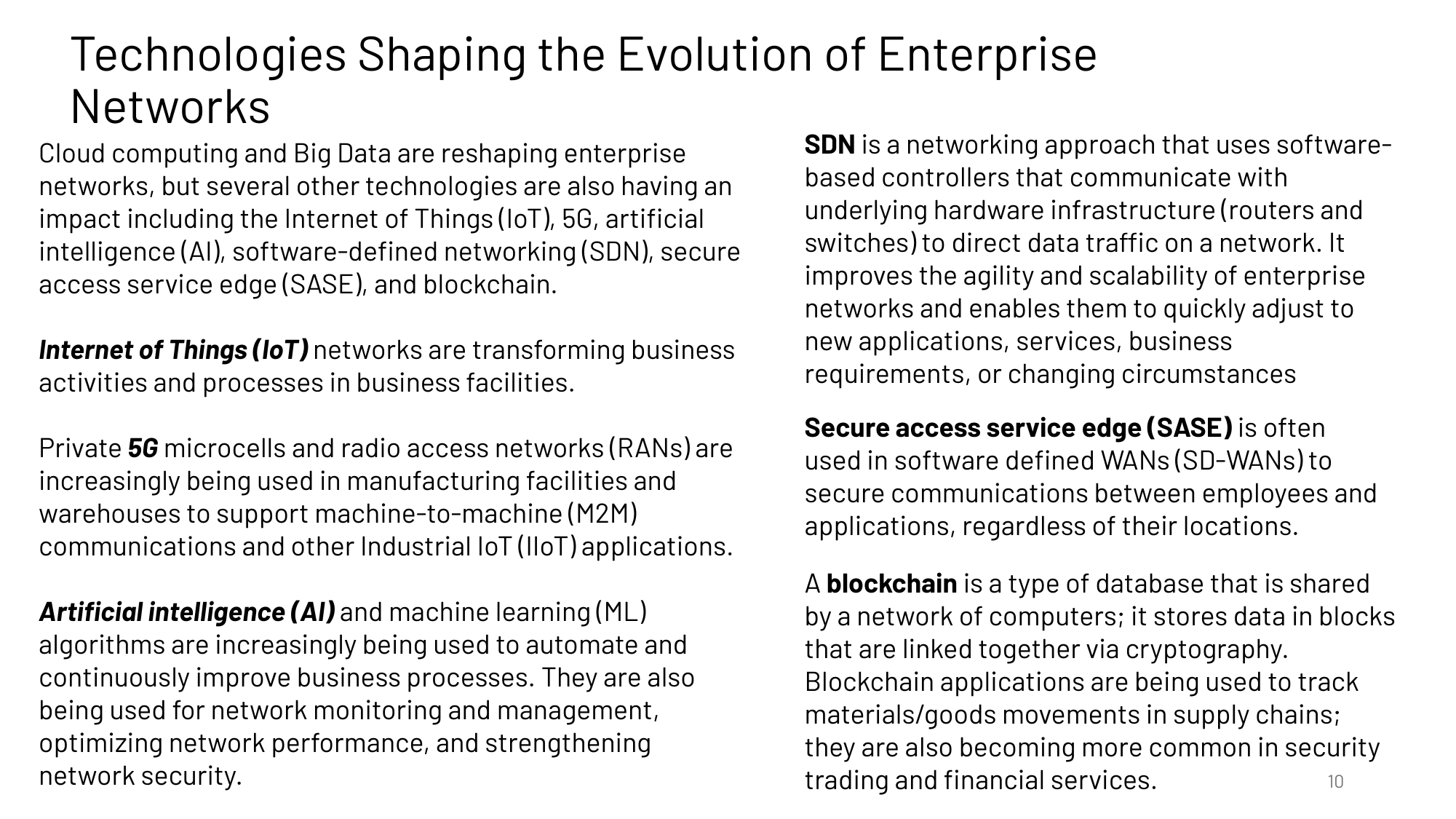

# Technologies Shaping the Evolution of Enterprise Networks
SDN is a networking approach that uses software-based controllers that communicate with underlying hardware infrastructure (routers and switches) to direct data traffic on a network. It improves the agility and scalability of enterprise networks and enables them to quickly adjust to new applications, services, business requirements, or changing circumstances
Cloud computing and Big Data are reshaping enterprise networks, but several other technologies are also having an impact including the Internet of Things (IoT), 5G, artificial intelligence (AI), software-defined networking (SDN), secure access service edge (SASE), and blockchain.

Internet of Things (IoT) networks are transforming business activities and processes in business facilities.

Private 5G microcells and radio access networks (RANs) are increasingly being used in manufacturing facilities and warehouses to support machine-to-machine (M2M) communications and other Industrial IoT (IIoT) applications.

Artificial intelligence (AI) and machine learning (ML) algorithms are increasingly being used to automate and continuously improve business processes. They are also being used for network monitoring and management, optimizing network performance, and strengthening network security.
Secure access service edge (SASE) is often used in software defined WANs (SD-WANs) to secure communications between employees and applications, regardless of their locations.
A blockchain is a type of database that is shared by a network of computers; it stores data in blocks that are linked together via cryptography. Blockchain applications are being used to track materials/goods movements in supply chains; they are also becoming more common in security trading and financial services.
10